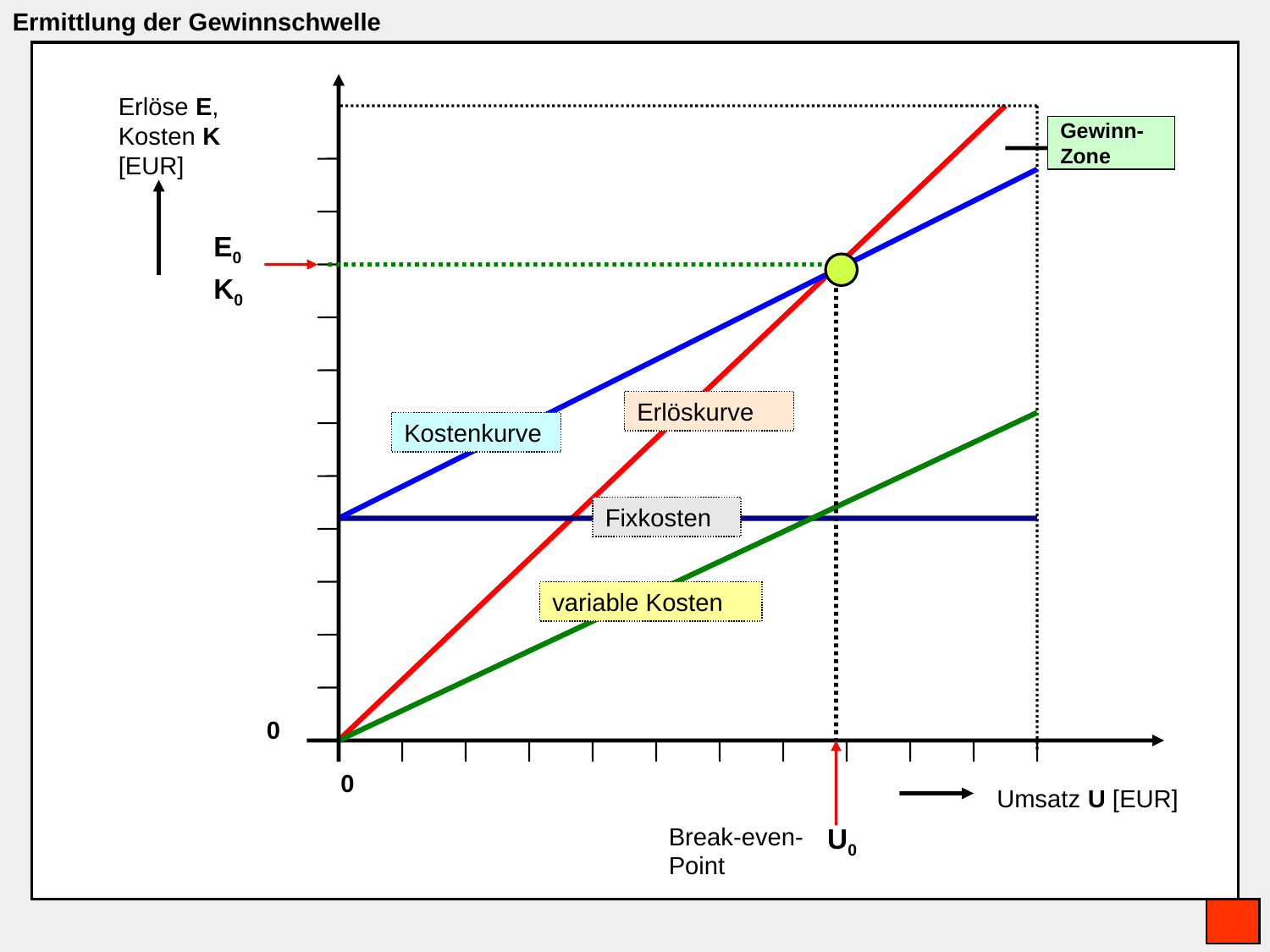

Ermittlung der Gewinnschwelle

Erlöse E, Kosten K [EUR]

Gewinn-Zone

E0

K0

Erlöskurve

Kostenkurve

Fixkosten

variable Kosten

0

0
Umsatz U [EUR]

Break-even-Point
U0